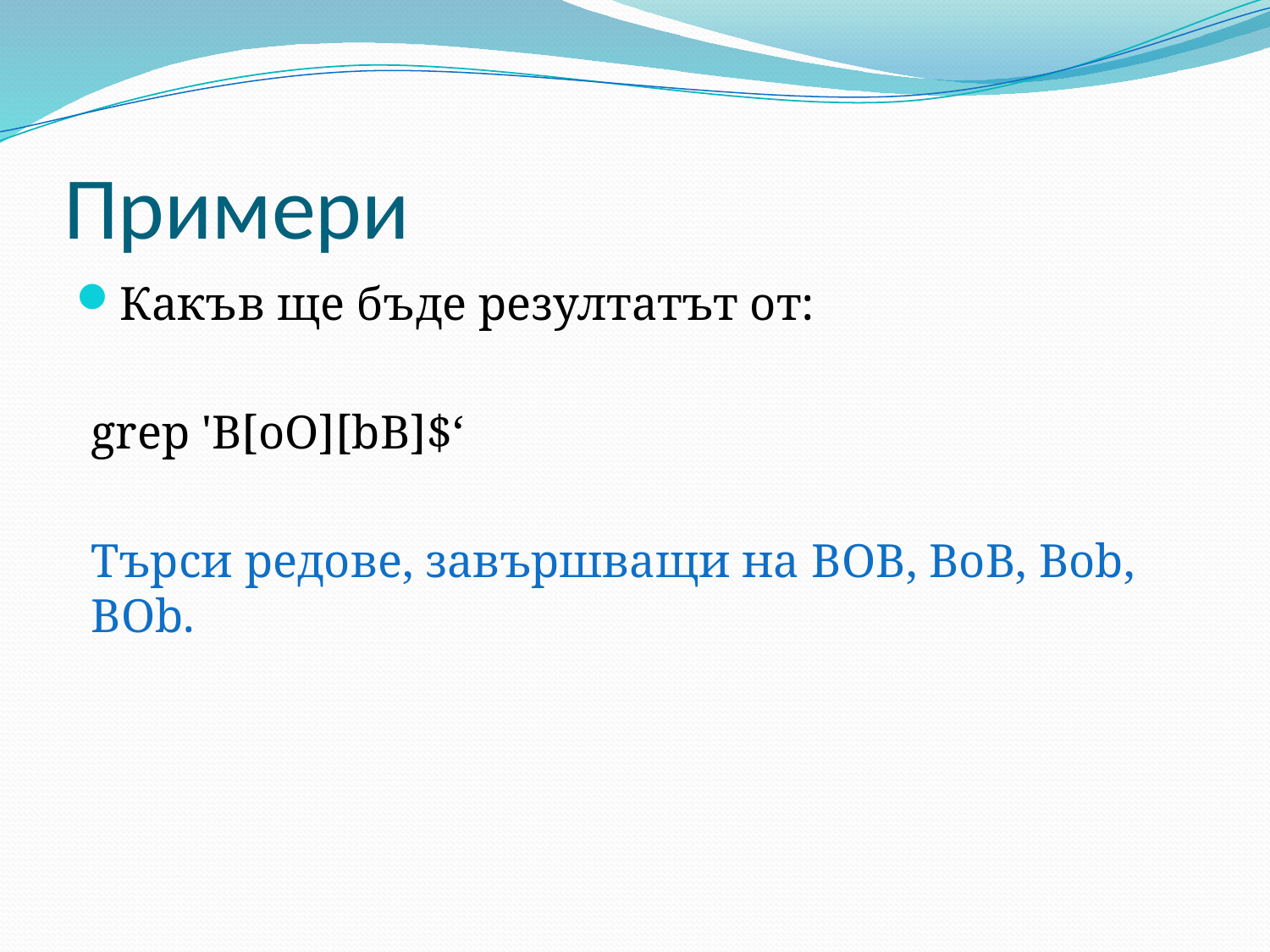

# Примери
Какъв ще бъде резултатът от:

grep 'B[oO][bB]$‘

Търси редове, завършващи на BOB, BoB, Bob, BOb.